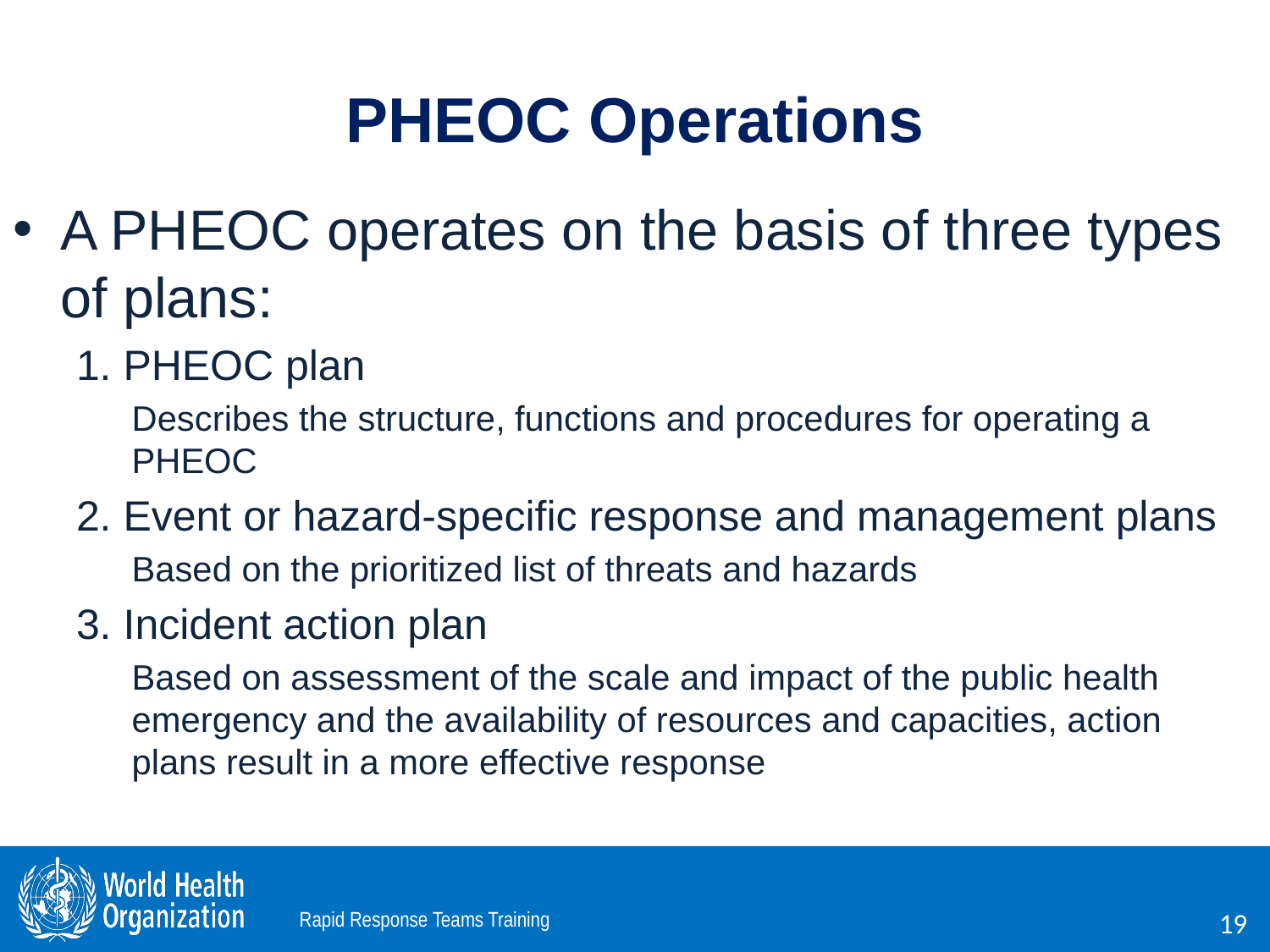

# PHEOC Operations
A PHEOC operates on the basis of three types of plans:
1. PHEOC plan
Describes the structure, functions and procedures for operating a PHEOC
2. Event or hazard-specific response and management plans
Based on the prioritized list of threats and hazards
3. Incident action plan
Based on assessment of the scale and impact of the public health emergency and the availability of resources and capacities, action plans result in a more effective response